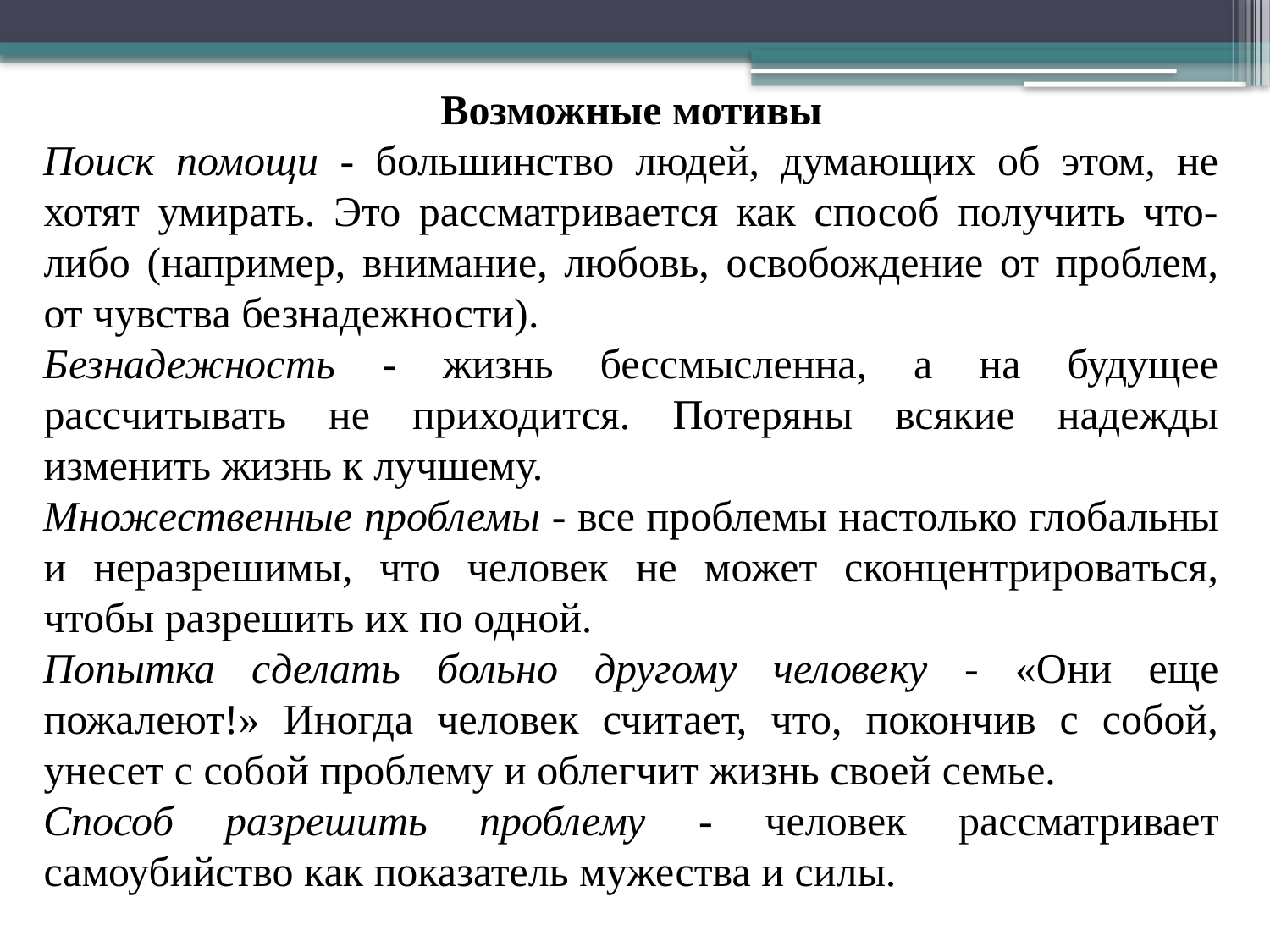

Возможные мотивы
Поиск помощи - большинство людей, думающих об этом, не хотят умирать. Это рассматривается как способ получить что-либо (например, внимание, любовь, освобождение от проблем, от чувства безнадежности).
Безнадежность - жизнь бессмысленна, а на будущее рассчитывать не приходится. Потеряны всякие надежды изменить жизнь к лучшему.
Множественные проблемы - все проблемы настолько глобальны и неразрешимы, что человек не может сконцентрироваться, чтобы разрешить их по одной.
Попытка сделать больно другому человеку - «Они еще пожалеют!» Иногда человек считает, что, покончив с собой, унесет с собой проблему и облегчит жизнь своей семье.
Способ разрешить проблему - человек рассматривает самоубийство как показатель мужества и силы.